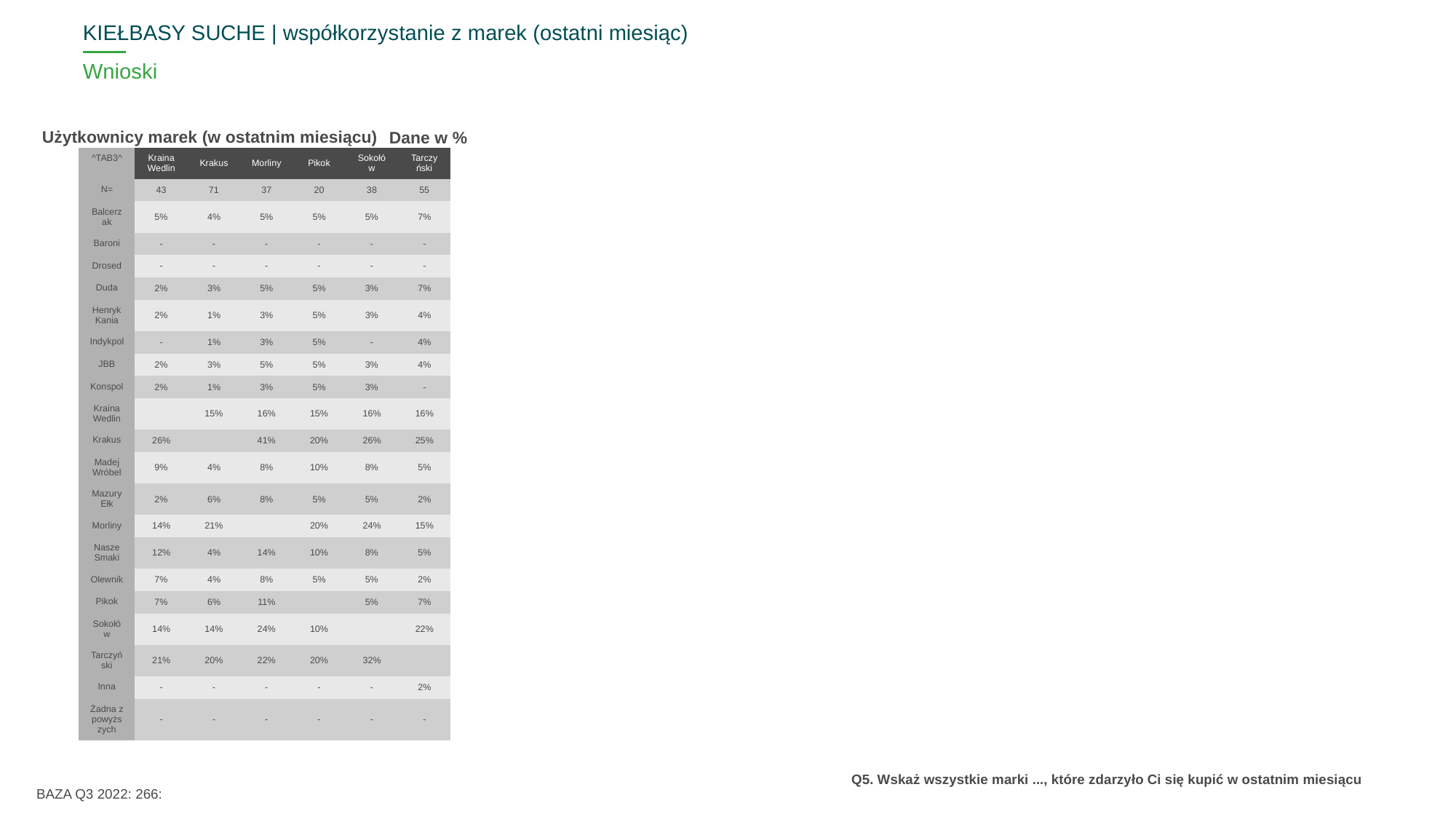

KIEŁBASY SUCHE | współkorzystanie z marek (ostatni miesiąc)
# Wnioski
Użytkownicy marek (w ostatnim miesiącu)
Dane w %
| ^TAB3^ | Kraina Wedlin | Krakus | Morliny | Pikok | Sokołów | Tarczyński |
| --- | --- | --- | --- | --- | --- | --- |
| N= | 43 | 71 | 37 | 20 | 38 | 55 |
| Balcerzak | 5% | 4% | 5% | 5% | 5% | 7% |
| Baroni | - | - | - | - | - | - |
| Drosed | - | - | - | - | - | - |
| Duda | 2% | 3% | 5% | 5% | 3% | 7% |
| Henryk Kania | 2% | 1% | 3% | 5% | 3% | 4% |
| Indykpol | - | 1% | 3% | 5% | - | 4% |
| JBB | 2% | 3% | 5% | 5% | 3% | 4% |
| Konspol | 2% | 1% | 3% | 5% | 3% | - |
| Kraina Wedlin |  | 15% | 16% | 15% | 16% | 16% |
| Krakus | 26% |  | 41% | 20% | 26% | 25% |
| Madej Wróbel | 9% | 4% | 8% | 10% | 8% | 5% |
| Mazury Ełk | 2% | 6% | 8% | 5% | 5% | 2% |
| Morliny | 14% | 21% |  | 20% | 24% | 15% |
| Nasze Smaki | 12% | 4% | 14% | 10% | 8% | 5% |
| Olewnik | 7% | 4% | 8% | 5% | 5% | 2% |
| Pikok | 7% | 6% | 11% |  | 5% | 7% |
| Sokołów | 14% | 14% | 24% | 10% |  | 22% |
| Tarczyński | 21% | 20% | 22% | 20% | 32% |  |
| Inna | - | - | - | - | - | 2% |
| Żadna z powyższych | - | - | - | - | - | - |

BAZA Q3 2022: 266:
Q5. Wskaż wszystkie marki ..., które zdarzyło Ci się kupić w ostatnim miesiącu